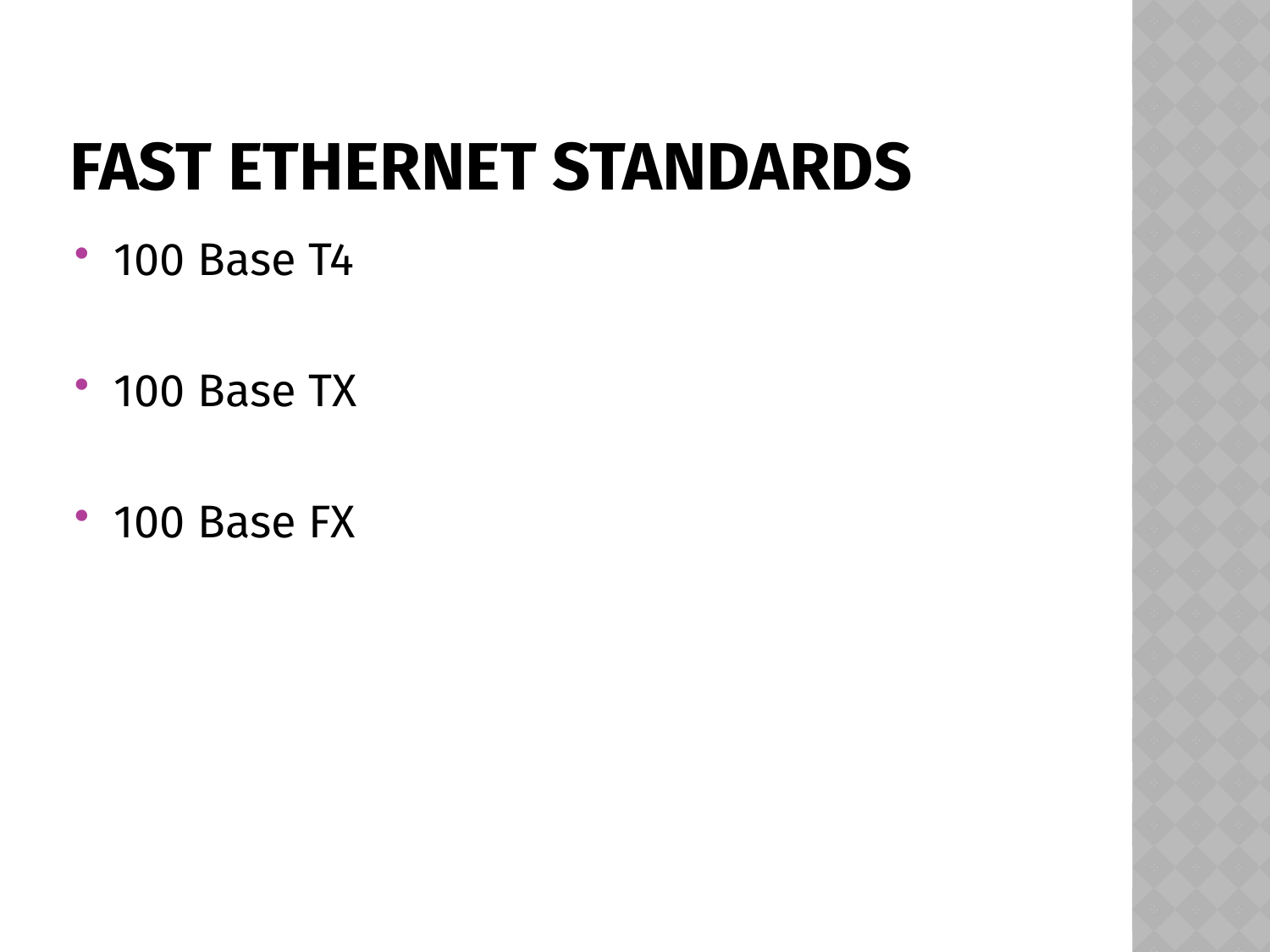

# Fast Ethernet standards
100 Base T4

100 Base TX

100 Base FX